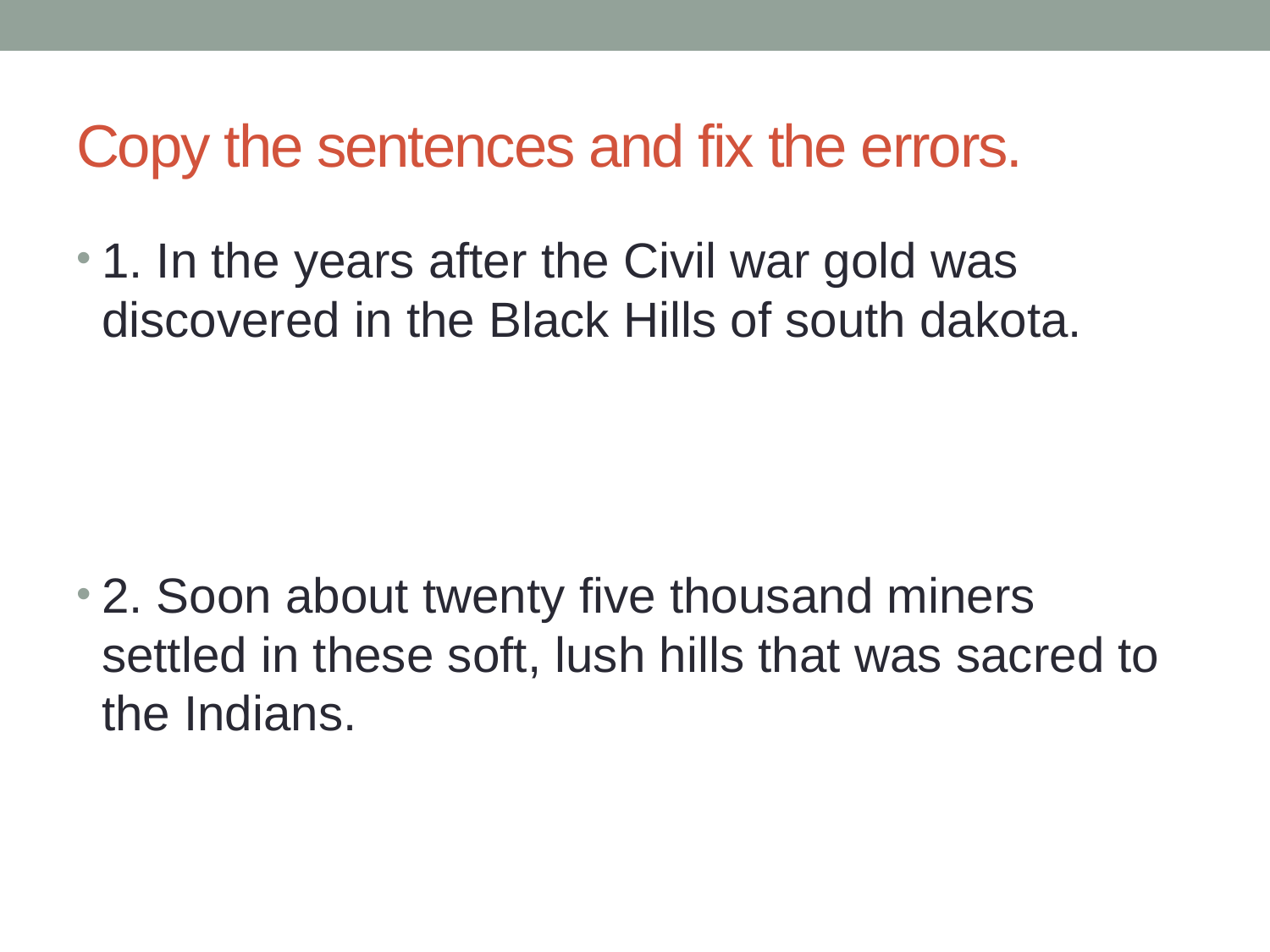

# Copy the sentences and fix the errors.
1. In the years after the Civil war gold was discovered in the Black Hills of south dakota.

2. Soon about twenty five thousand miners settled in these soft, lush hills that was sacred to the Indians.